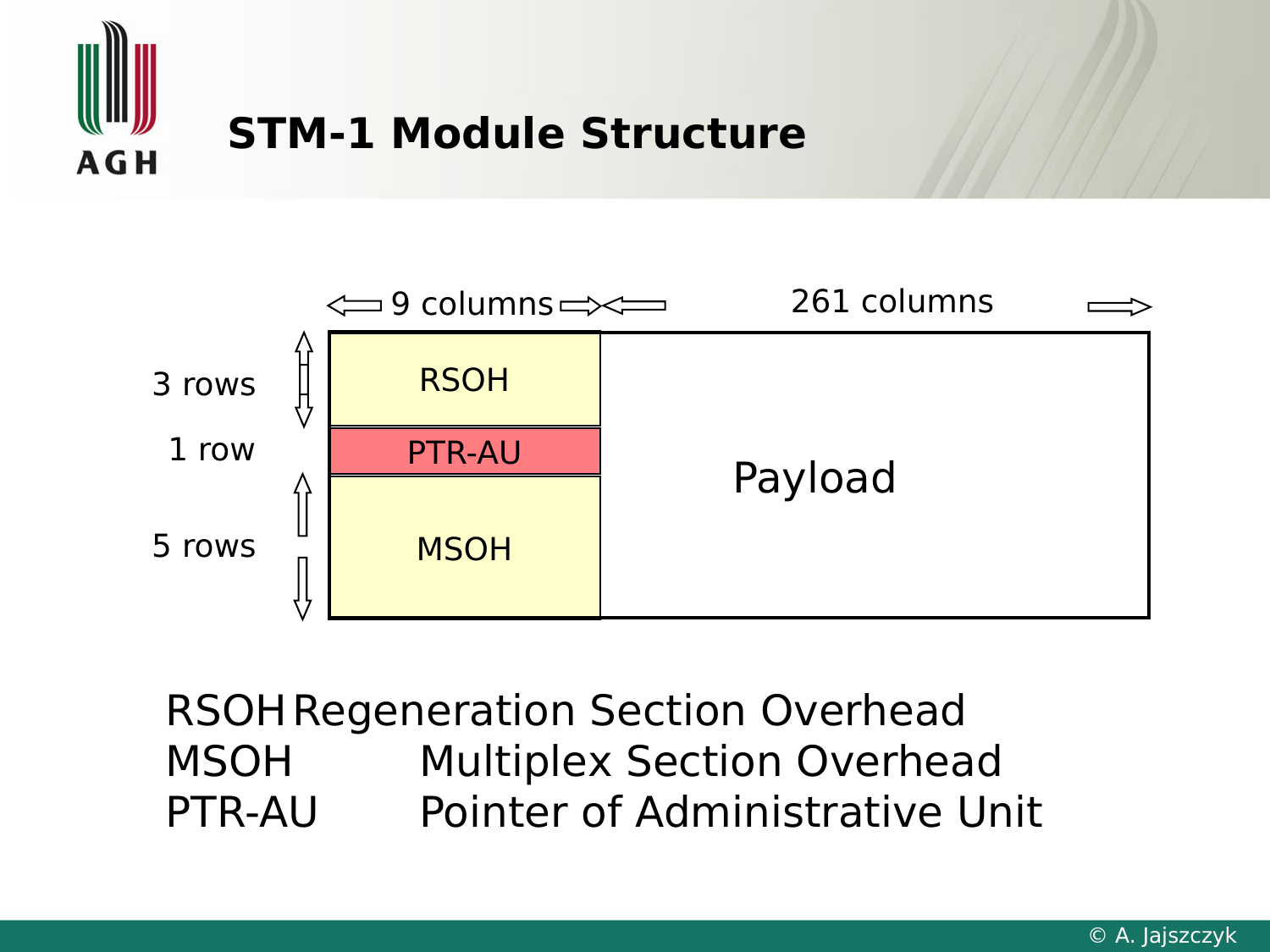

# STM-1 Module Structure
261 columns
9 columns

RSOH

3 rows
1 row
PTR-AU
Payload

MSOH
5 rows

RSOH	Regeneration Section Overhead
MSOH	Multiplex Section Overhead
PTR-AU	Pointer of Administrative Unit